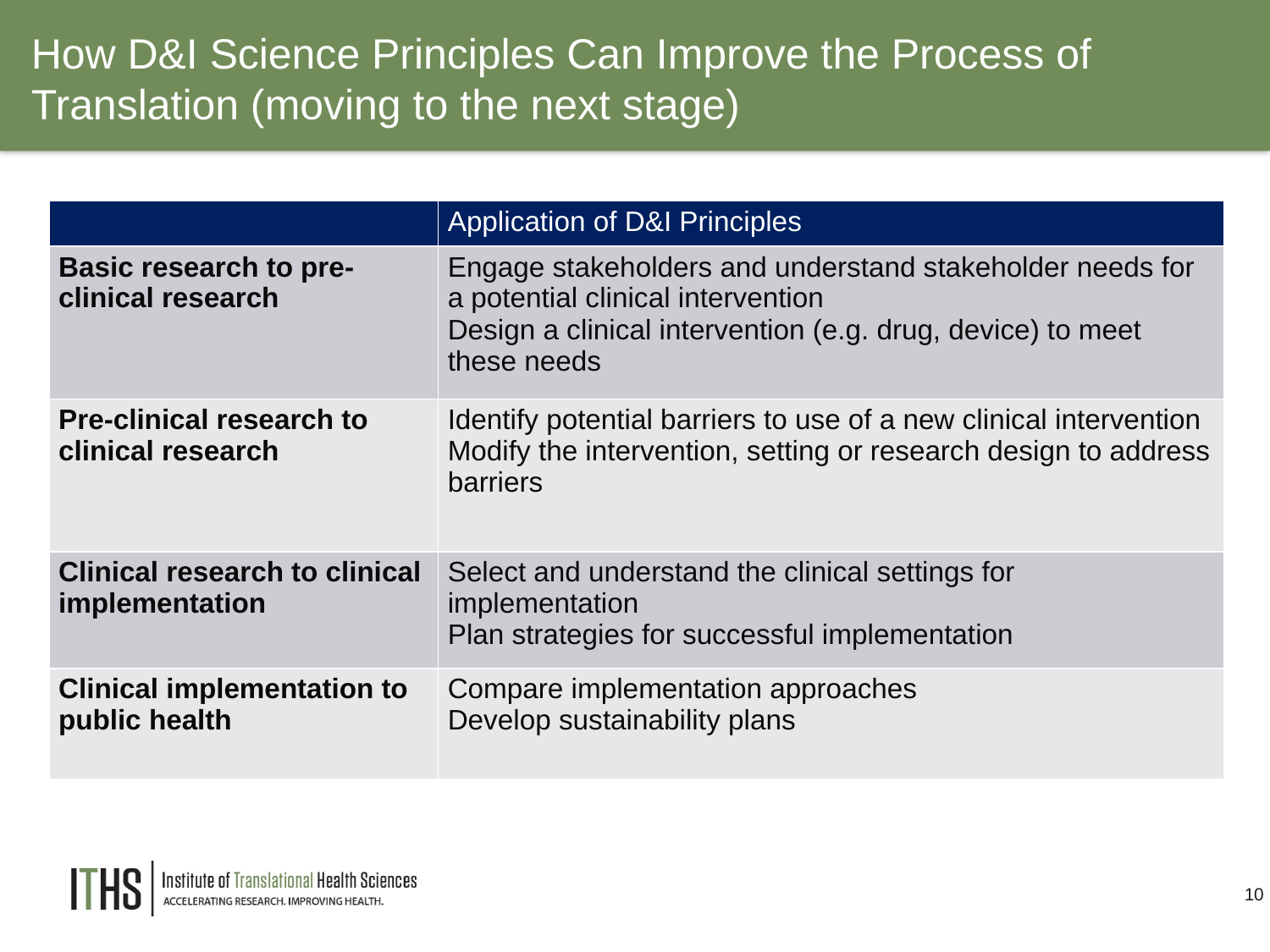

How D&I Science Principles Can Improve the Process of Translation (moving to the next stage)
|  | Application of D&I Principles |
| --- | --- |
| Basic research to pre-clinical research | Engage stakeholders and understand stakeholder needs for a potential clinical intervention Design a clinical intervention (e.g. drug, device) to meet these needs |
| Pre-clinical research to clinical research | Identify potential barriers to use of a new clinical intervention Modify the intervention, setting or research design to address barriers |
| Clinical research to clinical implementation | Select and understand the clinical settings for implementation Plan strategies for successful implementation |
| Clinical implementation to public health | Compare implementation approaches Develop sustainability plans |